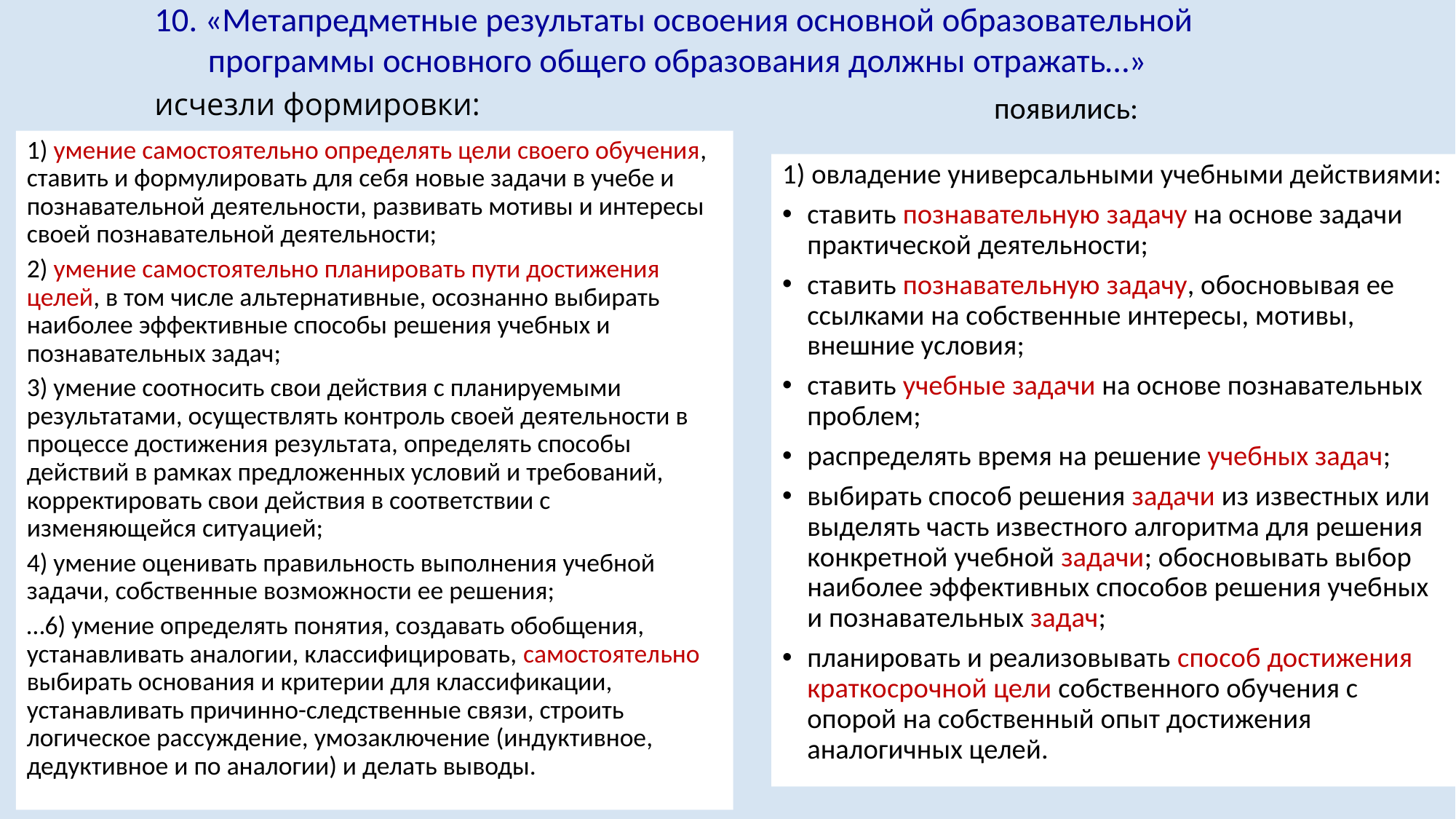

# 10. «Метапредметные результаты освоения основной образовательной программы основного общего образования должны отражать…»
исчезли формировки:
появились:
1) умение самостоятельно определять цели своего обучения, ставить и формулировать для себя новые задачи в учебе и познавательной деятельности, развивать мотивы и интересы своей познавательной деятельности;
2) умение самостоятельно планировать пути достижения целей, в том числе альтернативные, осознанно выбирать наиболее эффективные способы решения учебных и познавательных задач;
3) умение соотносить свои действия с планируемыми результатами, осуществлять контроль своей деятельности в процессе достижения результата, определять способы действий в рамках предложенных условий и требований, корректировать свои действия в соответствии с изменяющейся ситуацией;
4) умение оценивать правильность выполнения учебной задачи, собственные возможности ее решения;
…6) умение определять понятия, создавать обобщения, устанавливать аналогии, классифицировать, самостоятельно выбирать основания и критерии для классификации, устанавливать причинно-следственные связи, строить логическое рассуждение, умозаключение (индуктивное, дедуктивное и по аналогии) и делать выводы.

1) овладение универсальными учебными действиями:
ставить познавательную задачу на основе задачи практической деятельности;
ставить познавательную задачу, обосновывая ее ссылками на собственные интересы, мотивы, внешние условия;
ставить учебные задачи на основе познавательных проблем;
распределять время на решение учебных задач;
выбирать способ решения задачи из известных или выделять часть известного алгоритма для решения конкретной учебной задачи; обосновывать выбор наиболее эффективных способов решения учебных и познавательных задач;
планировать и реализовывать способ достижения краткосрочной цели собственного обучения с опорой на собственный опыт достижения аналогичных целей.